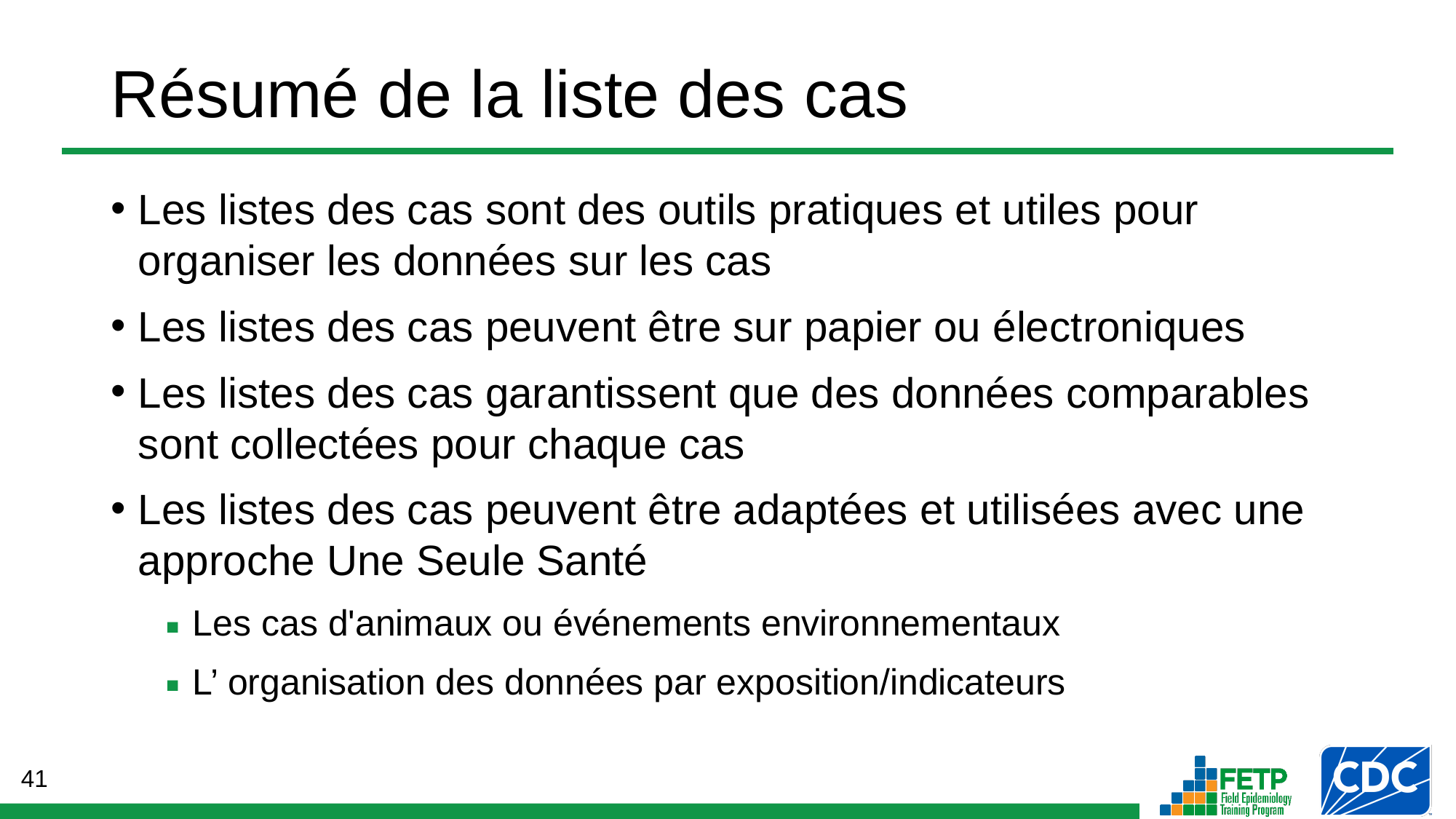

# Résumé de la liste des cas
Les listes des cas sont des outils pratiques et utiles pour organiser les données sur les cas
Les listes des cas peuvent être sur papier ou électroniques
Les listes des cas garantissent que des données comparables sont collectées pour chaque cas
Les listes des cas peuvent être adaptées et utilisées avec une approche Une Seule Santé
Les cas d'animaux ou événements environnementaux
L’ organisation des données par exposition/indicateurs